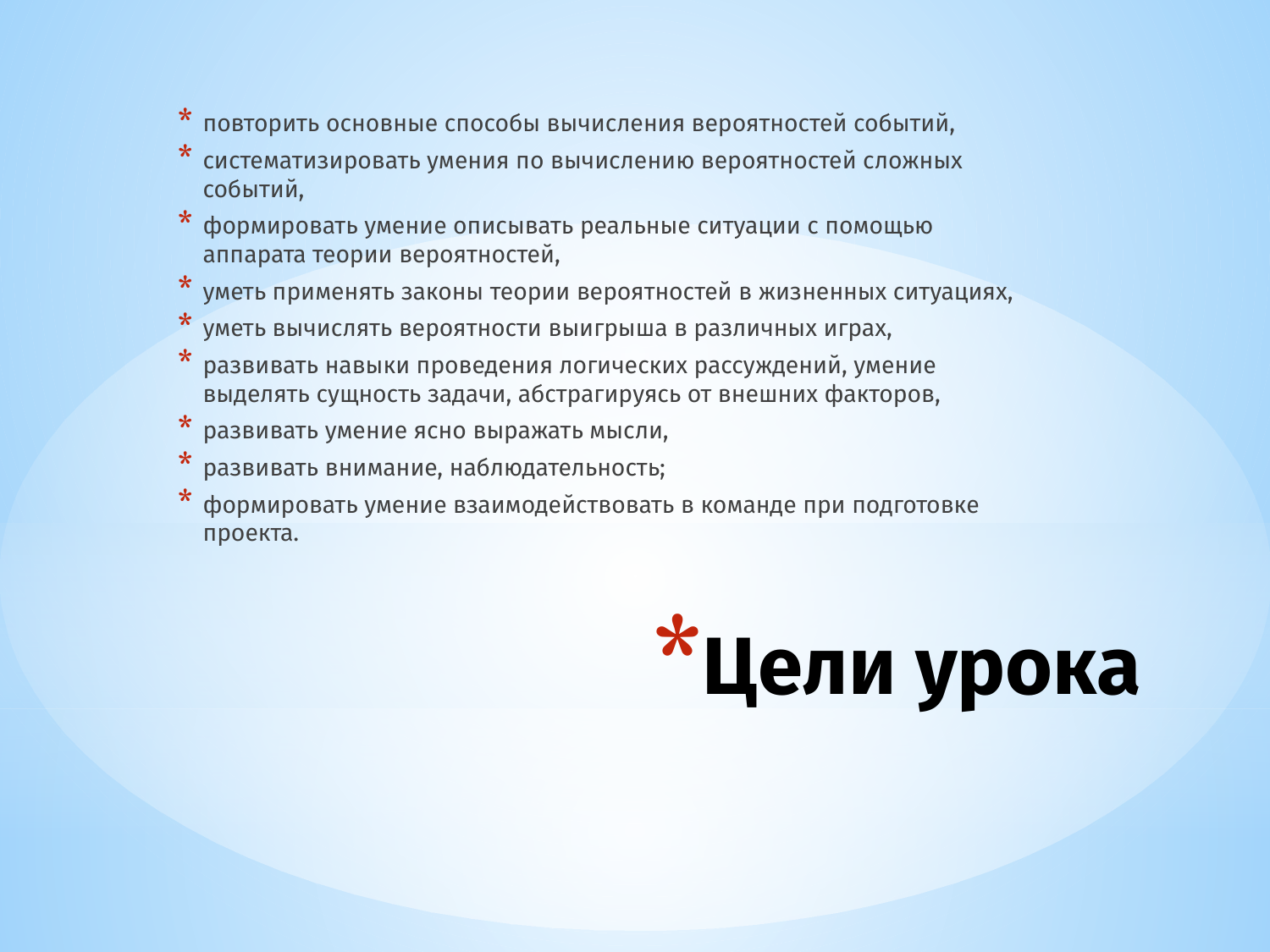

повторить основные способы вычисления вероятностей событий,
систематизировать умения по вычислению вероятностей сложных событий,
формировать умение описывать реальные ситуации с помощью аппарата теории вероятностей,
уметь применять законы теории вероятностей в жизненных ситуациях,
уметь вычислять вероятности выигрыша в различных играх,
развивать навыки проведения логических рассуждений, умение выделять сущность задачи, абстрагируясь от внешних факторов,
развивать умение ясно выражать мысли,
развивать внимание, наблюдательность;
формировать умение взаимодействовать в команде при подготовке проекта.
# Цели урока